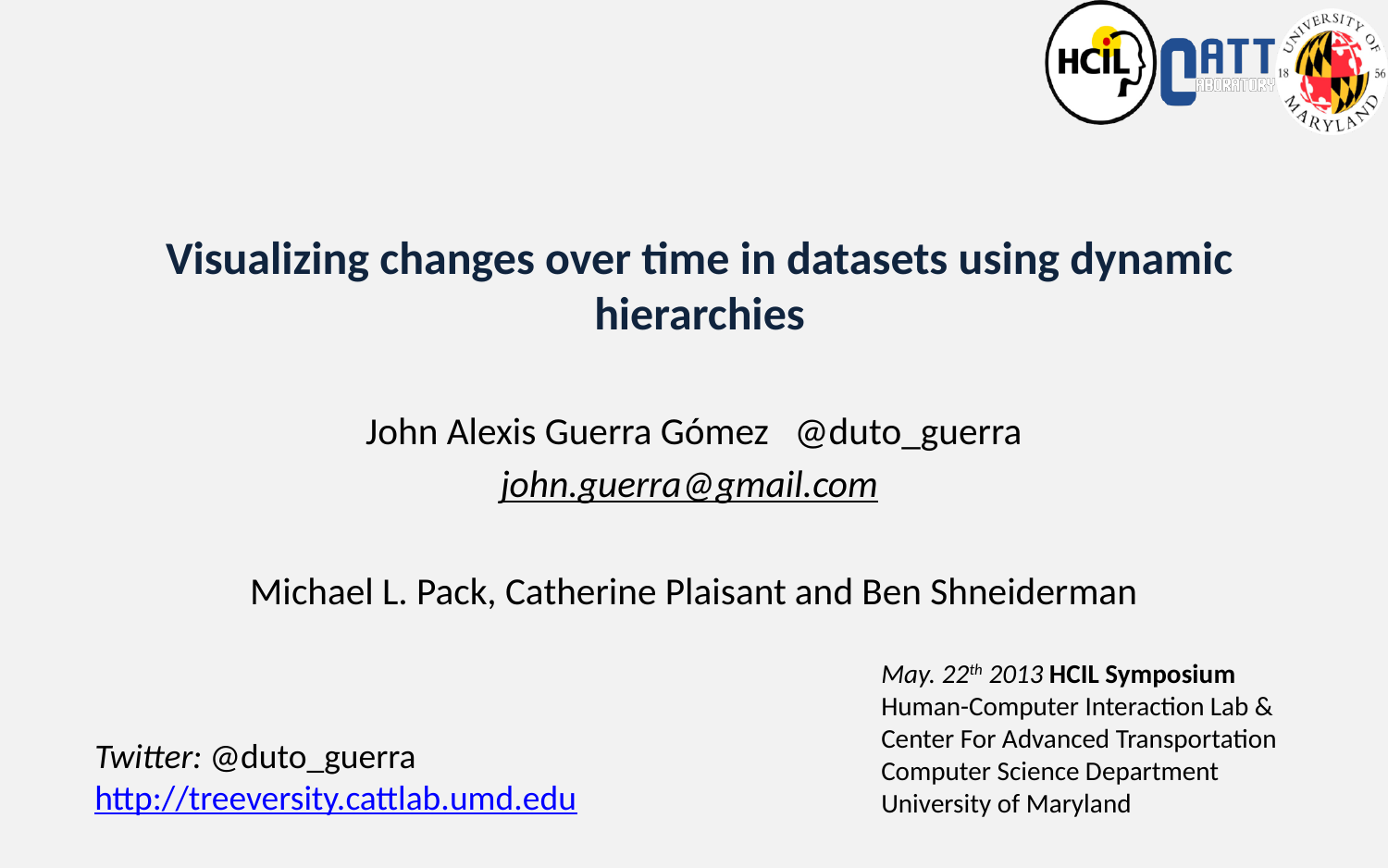

# Visualizing changes over time in datasets using dynamic hierarchies
John Alexis Guerra Gómez   @duto_guerra
john.guerra@gmail.com

Michael L. Pack, Catherine Plaisant and Ben Shneiderman
May. 22th 2013 HCIL Symposium
Human-Computer Interaction Lab &
Center For Advanced Transportation
Computer Science Department
University of Maryland
Twitter: @duto_guerra
http://treeversity.cattlab.umd.edu